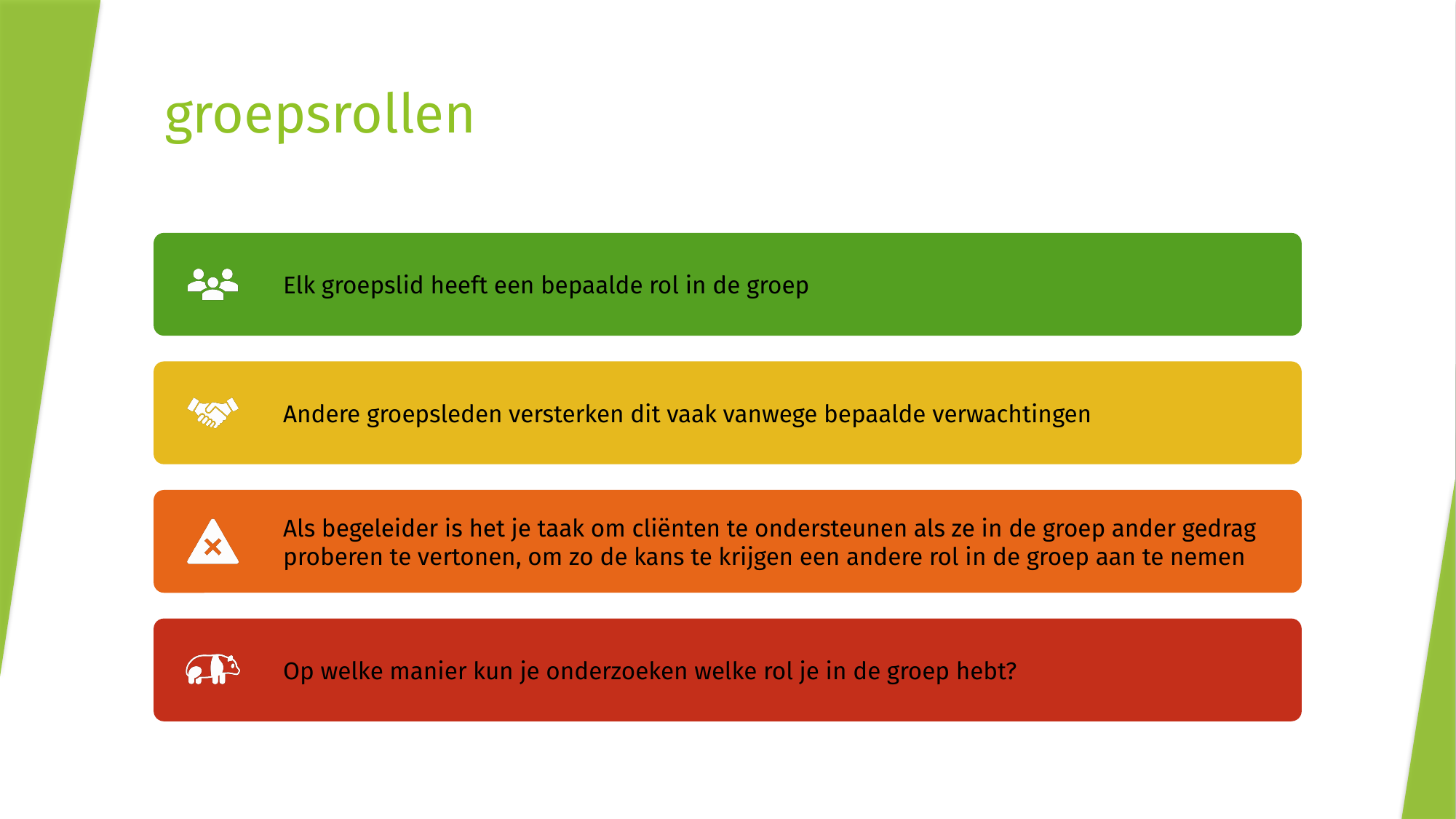

# groepsrollen
Elk groepslid heeft een bepaalde rol in de groep
Andere groepsleden versterken dit vaak vanwege bepaalde verwachtingen
Als begeleider is het je taak om cliënten te ondersteunen als ze in de groep ander gedrag proberen te vertonen, om zo de kans te krijgen een andere rol in de groep aan te nemen
Op welke manier kun je onderzoeken welke rol je in de groep hebt?